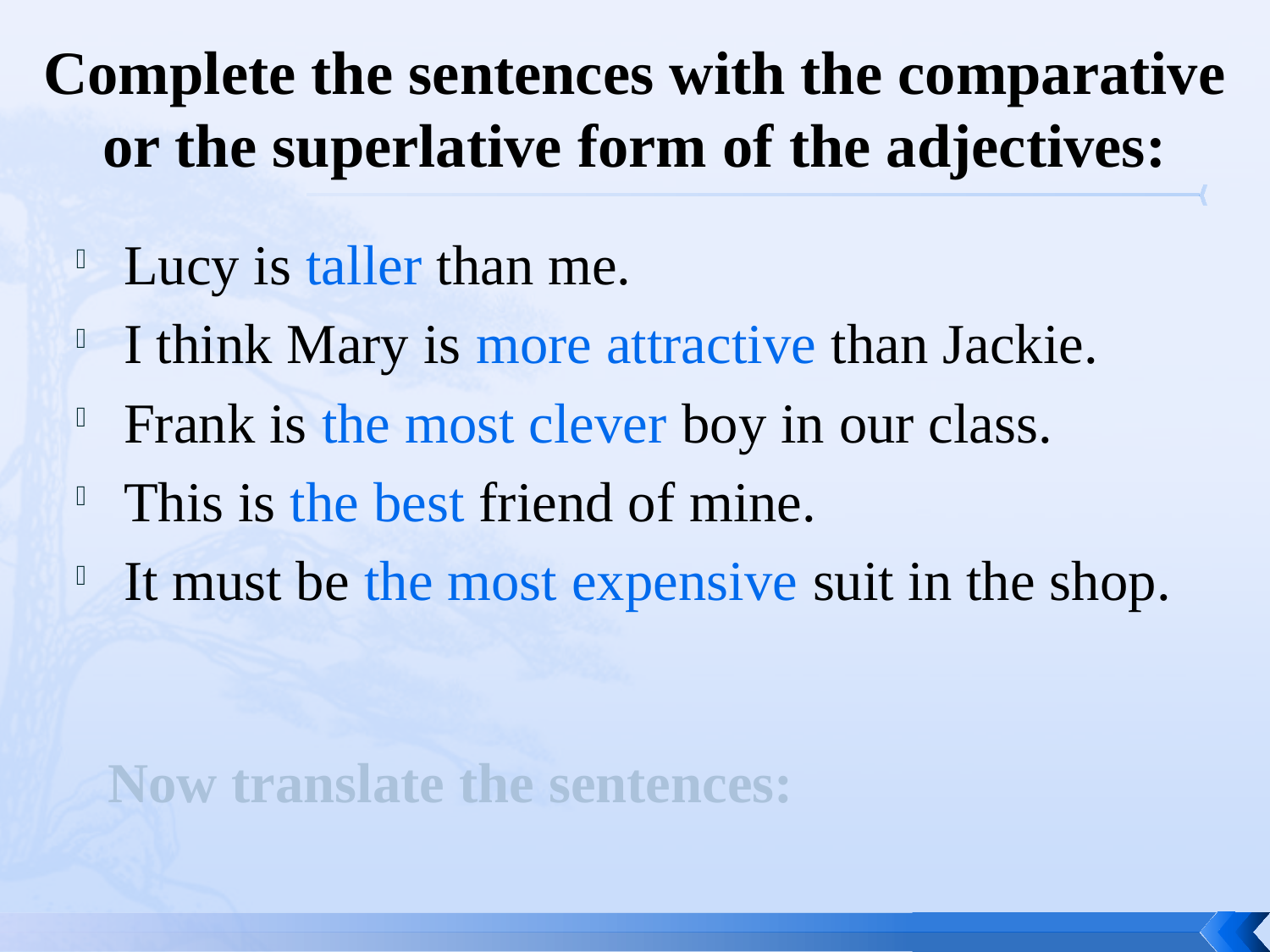

# Complete the sentences with the comparative or the superlative form of the adjectives:
Lucy is taller than me.
I think Mary is more attractive than Jackie.
Frank is the most clever boy in our class.
This is the best friend of mine.
It must be the most expensive suit in the shop.

| Now translate the sentences: |
| --- |